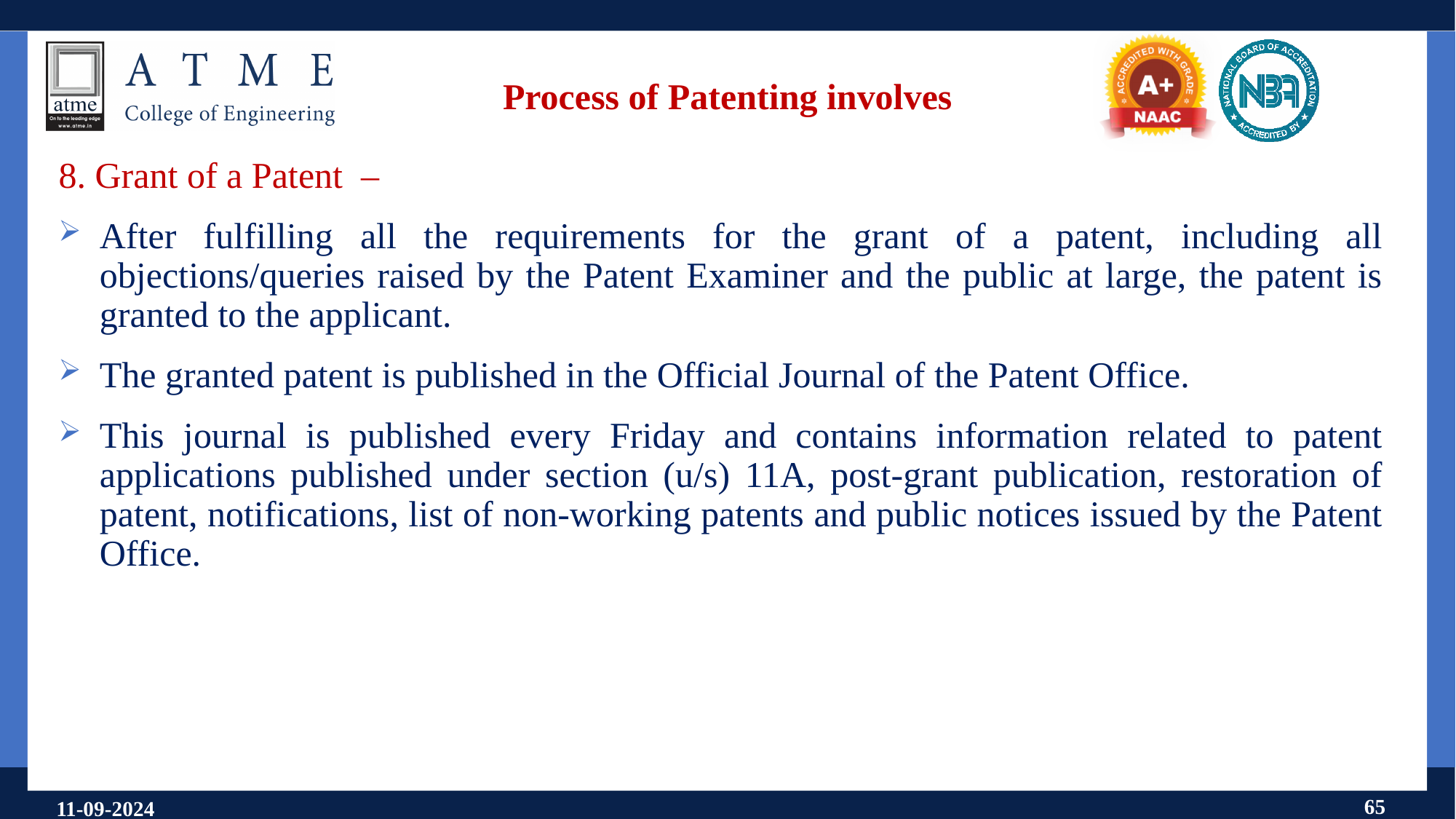

# Process of Patenting involves
8. Grant of a Patent  –
After fulfilling all the requirements for the grant of a patent, including all objections/queries raised by the Patent Examiner and the public at large, the patent is granted to the applicant.
The granted patent is published in the Official Journal of the Patent Office.
This journal is published every Friday and contains information related to patent applications published under section (u/s) 11A, post-grant publication, restoration of patent, notifications, list of non-working patents and public notices issued by the Patent Office.
65
11-09-2024